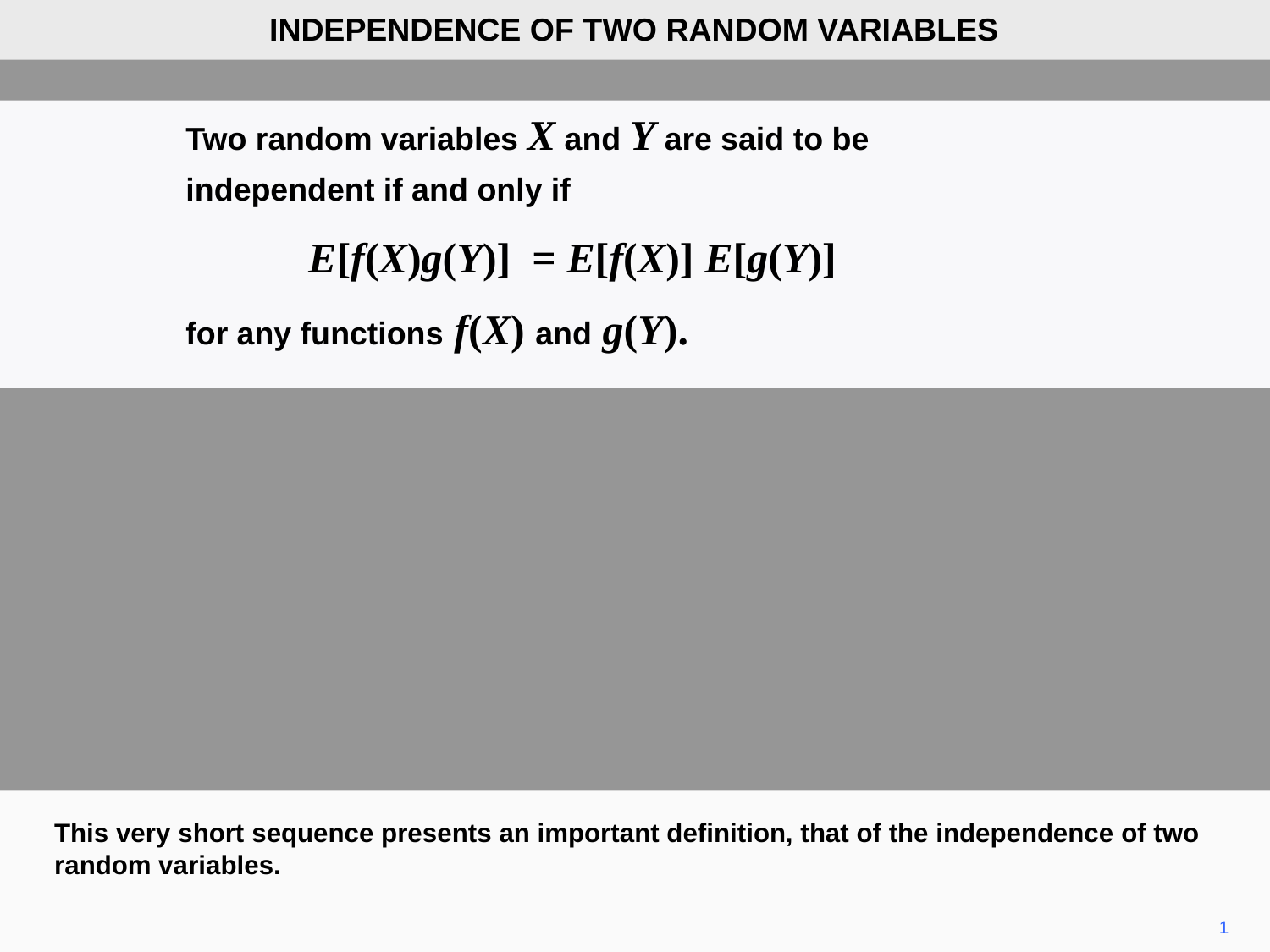

INDEPENDENCE OF TWO RANDOM VARIABLES

	Two random variables X and Y are said to be
	independent if and only if
		E[f(X)g(Y)]  = E[f(X)] E[g(Y)]
	for any functions f(X) and g(Y).

This very short sequence presents an important definition, that of the independence of two random variables.
1